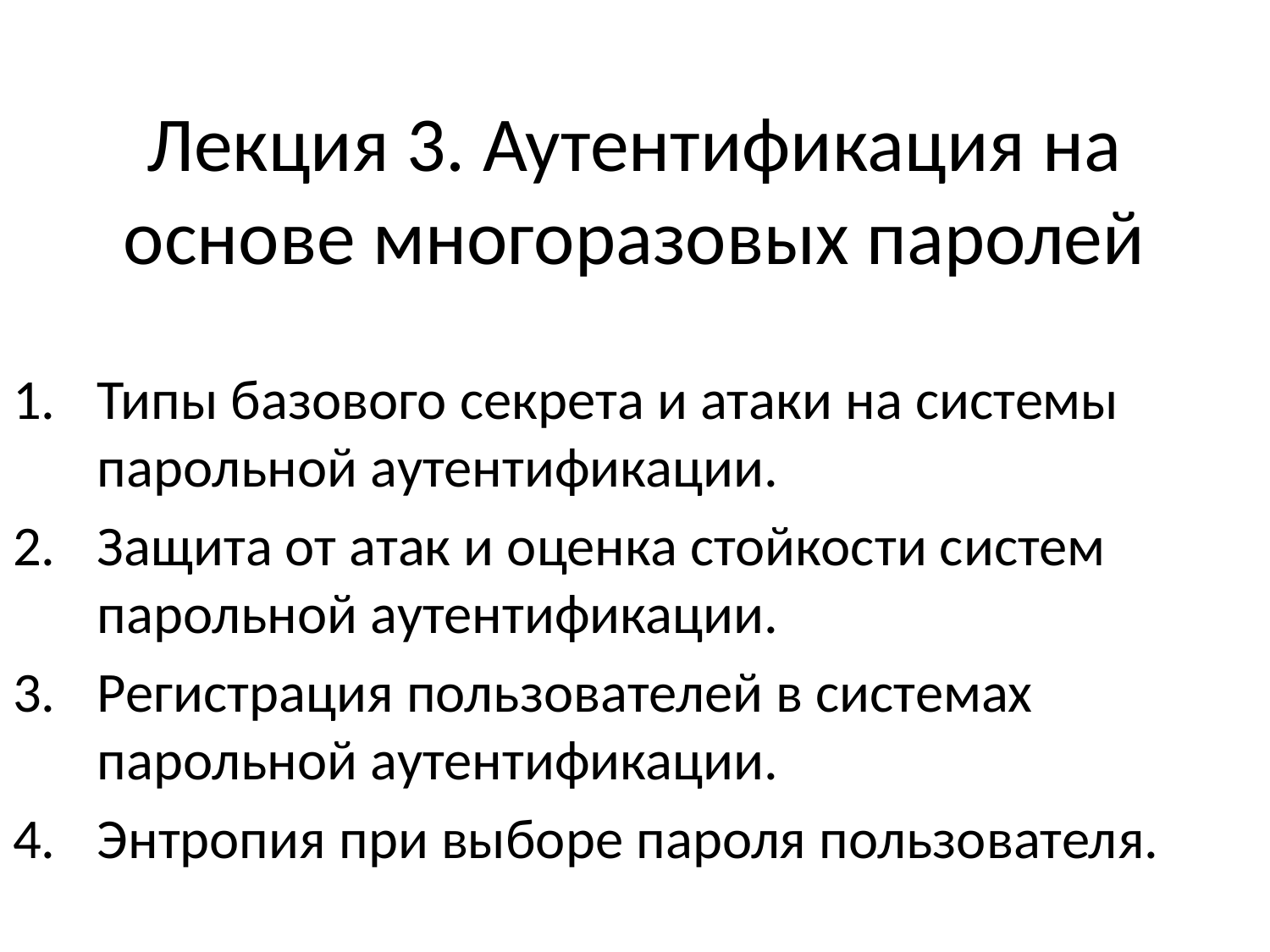

# Лекция 3. Аутентификация на основе многоразовых паролей
Типы базового секрета и атаки на системы парольной аутентификации.
Защита от атак и оценка стойкости систем парольной аутентификации.
Регистрация пользователей в системах парольной аутентификации.
Энтропия при выборе пароля пользователя.